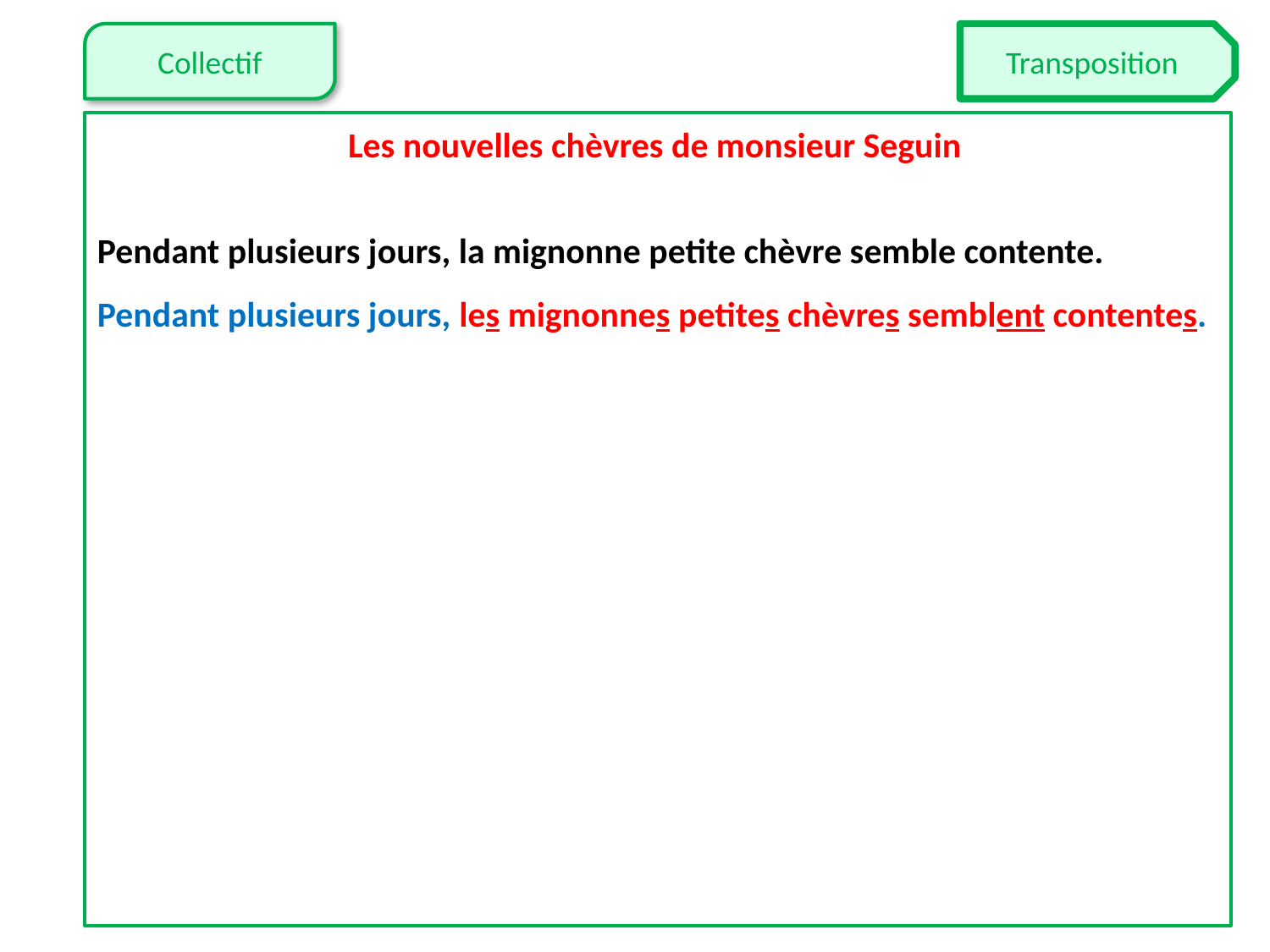

Les nouvelles chèvres de monsieur Seguin

Pendant plusieurs jours, la mignonne petite chèvre semble contente.
Pendant plusieurs jours, les mignonnes petites chèvres semblent contentes.